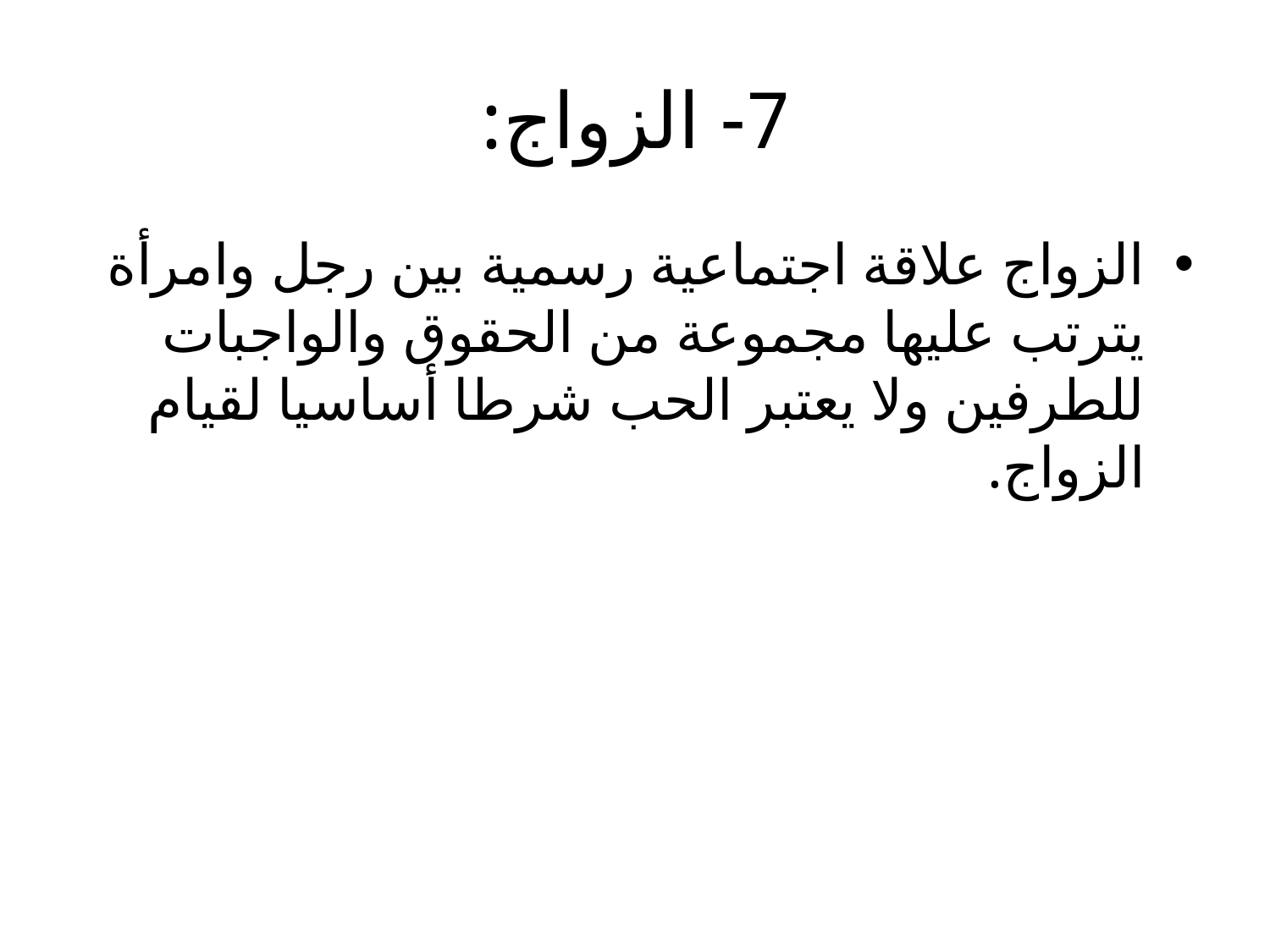

# 7- الزواج:
الزواج علاقة اجتماعية رسمية بين رجل وامرأة يترتب عليها مجموعة من الحقوق والواجبات للطرفين ولا يعتبر الحب شرطا أساسيا لقيام الزواج.